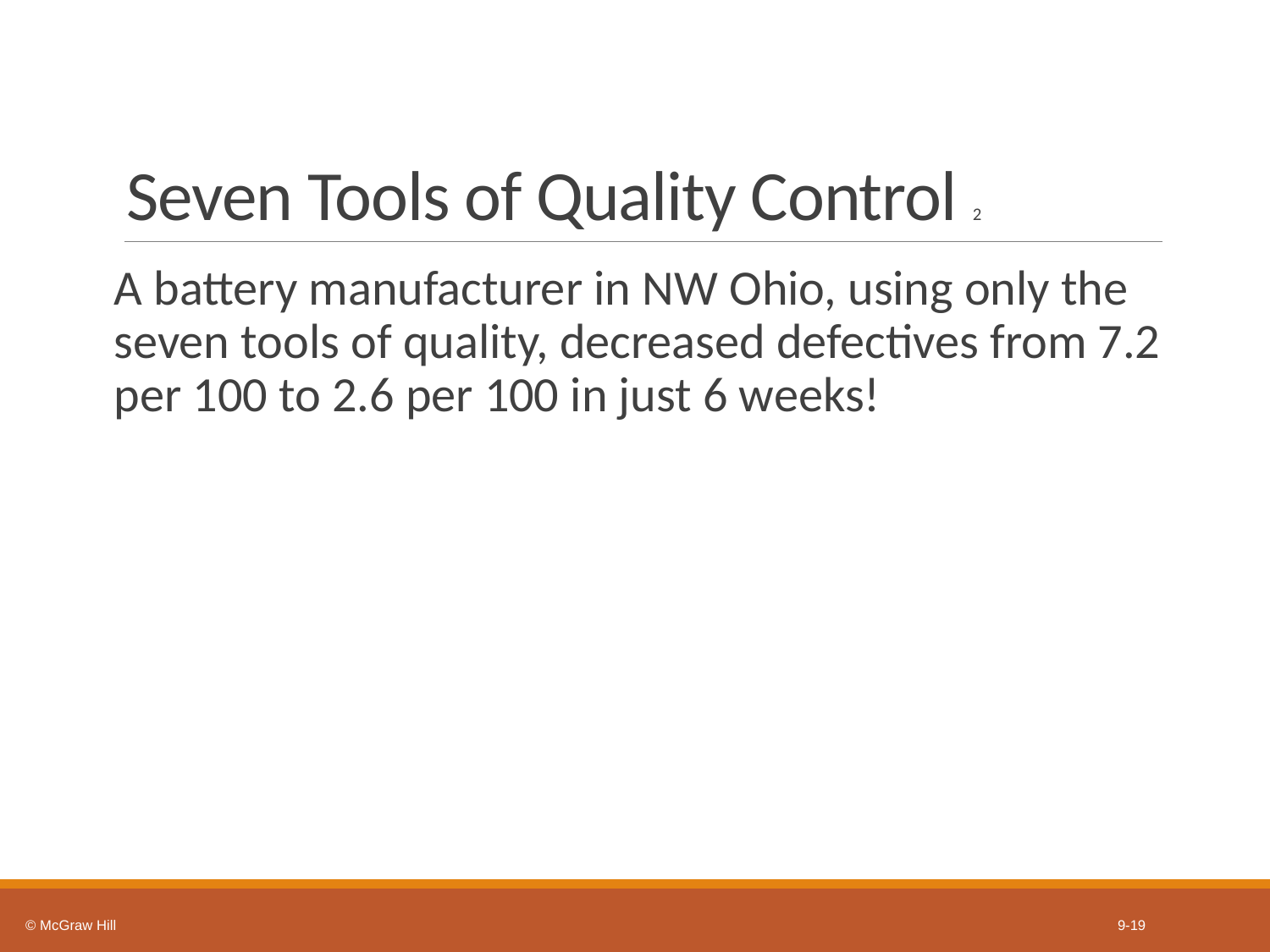

# Seven Tools of Quality Control 2
A battery manufacturer in N W Ohio, using only the seven tools of quality, decreased defectives from 7.2 per 100 to 2.6 per 100 in just 6 weeks!